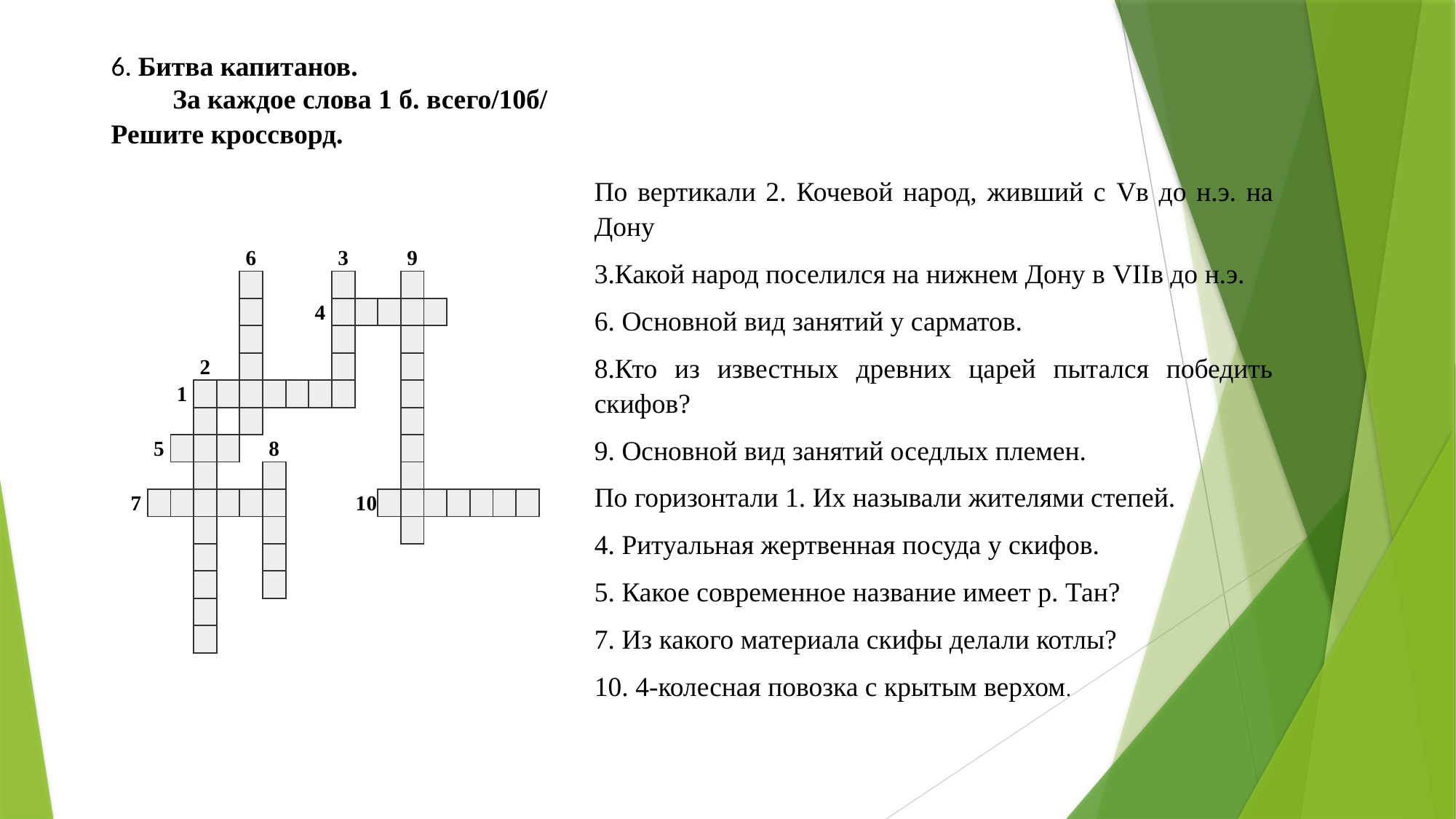

6. Битва капитанов.
 За каждое слова 1 б. всего/10б/
Решите кроссворд.
По вертикали 2. Кочевой народ, живший с Vв до н.э. на Дону
3.Какой народ поселился на нижнем Дону в VIIв до н.э.
6. Основной вид занятий у сарматов.
8.Кто из известных древних царей пытался победить скифов?
9. Основной вид занятий оседлых племен.
По горизонтали 1. Их называли жителями степей.
4. Ритуальная жертвенная посуда у скифов.
5. Какое современное название имеет р. Тан?
7. Из какого материала скифы делали котлы?
10. 4-колесная повозка с крытым верхом.
|  |  |  |  |  | 6 |  |  |  | 3 |  |  | 9 |  |  |  |  |  |
| --- | --- | --- | --- | --- | --- | --- | --- | --- | --- | --- | --- | --- | --- | --- | --- | --- | --- |
|  |  |  |  |  |  |  |  |  |  |  |  |  |  |  |  |  |  |
|  |  |  |  |  |  |  |  | 4 |  |  |  |  |  |  |  |  |  |
|  |  |  |  |  |  |  |  |  |  |  |  |  |  |  |  |  |  |
|  |  |  | 2 |  |  |  |  |  |  |  |  |  |  |  |  |  |  |
|  |  | 1 |  |  |  |  |  |  |  |  |  |  |  |  |  |  |  |
|  |  |  |  |  |  |  |  |  |  |  |  |  |  |  |  |  |  |
|  | 5 |  |  |  |  | 8 |  |  |  |  |  |  |  |  |  |  |  |
|  |  |  |  |  |  |  |  |  |  |  |  |  |  |  |  |  |  |
| 7 |  |  |  |  |  |  |  |  |  | 10 |  |  |  |  |  |  |  |
|  |  |  |  |  |  |  |  |  |  |  |  |  |  |  |  |  |  |
|  |  |  |  |  |  |  |  |  |  |  |  |  |  |  |  |  |  |
|  |  |  |  |  |  |  |  |  |  |  |  |  |  |  |  |  |  |
|  |  |  |  |  |  |  |  |  |  |  |  |  |  |  |  |  |  |
|  |  |  |  |  |  |  |  |  |  |  |  |  |  |  |  |  |  |